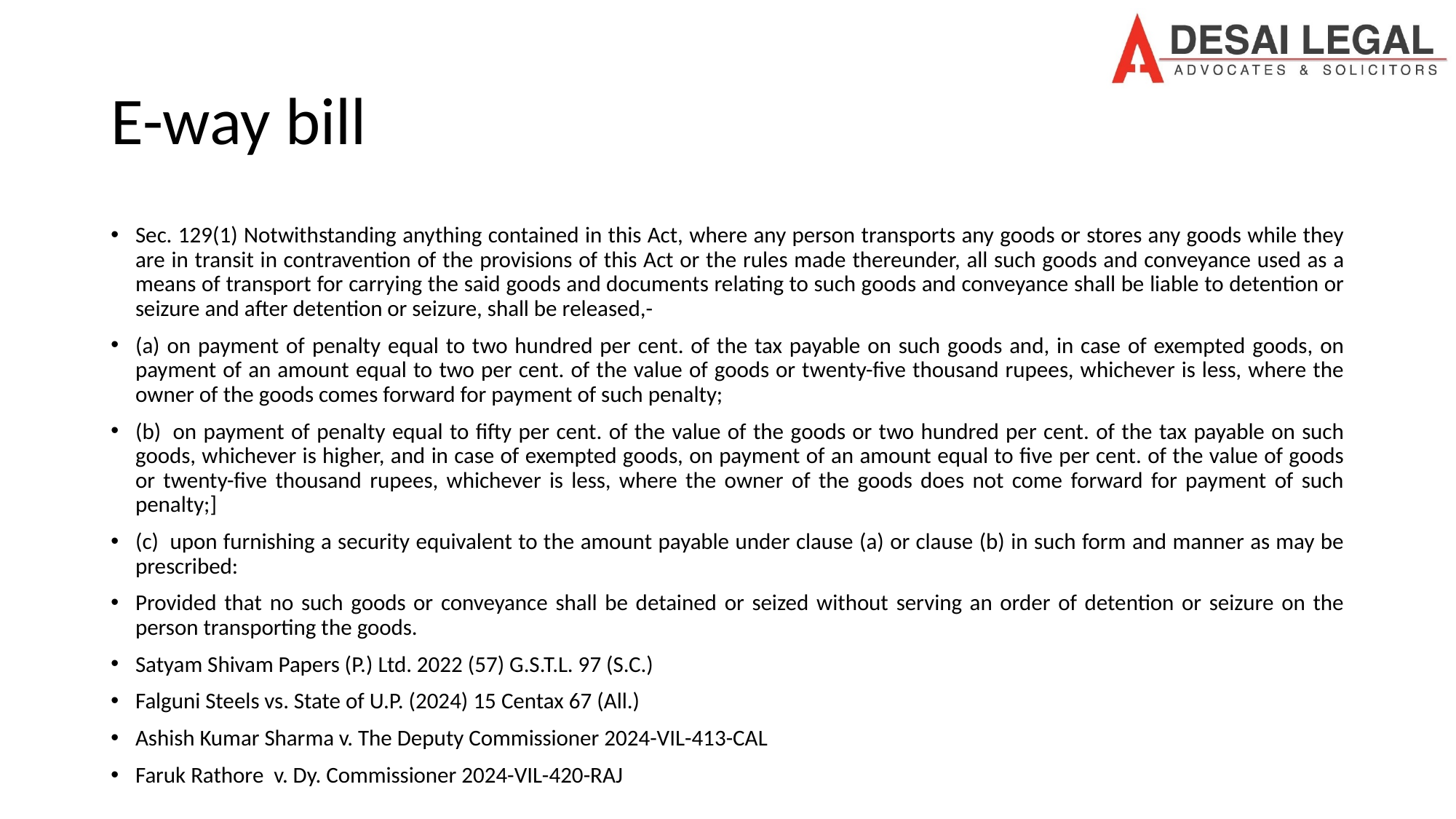

# E-way bill
Sec. 129(1) Notwithstanding anything contained in this Act, where any person transports any goods or stores any goods while they are in transit in contravention of the provisions of this Act or the rules made thereunder, all such goods and conveyance used as a means of transport for carrying the said goods and documents relating to such goods and conveyance shall be liable to detention or seizure and after detention or seizure, shall be released,-
(a) on payment of penalty equal to two hundred per cent. of the tax payable on such goods and, in case of exempted goods, on payment of an amount equal to two per cent. of the value of goods or twenty-five thousand rupees, whichever is less, where the owner of the goods comes forward for payment of such penalty;
(b)  on payment of penalty equal to fifty per cent. of the value of the goods or two hundred per cent. of the tax payable on such goods, whichever is higher, and in case of exempted goods, on payment of an amount equal to five per cent. of the value of goods or twenty-five thousand rupees, whichever is less, where the owner of the goods does not come forward for payment of such penalty;]
(c)  upon furnishing a security equivalent to the amount payable under clause (a) or clause (b) in such form and manner as may be prescribed:
Provided that no such goods or conveyance shall be detained or seized without serving an order of detention or seizure on the person transporting the goods.
Satyam Shivam Papers (P.) Ltd. 2022 (57) G.S.T.L. 97 (S.C.)
Falguni Steels vs. State of U.P. (2024) 15 Centax 67 (All.)
Ashish Kumar Sharma v. The Deputy Commissioner 2024-VIL-413-CAL
Faruk Rathore  v. Dy. Commissioner 2024-VIL-420-RAJ